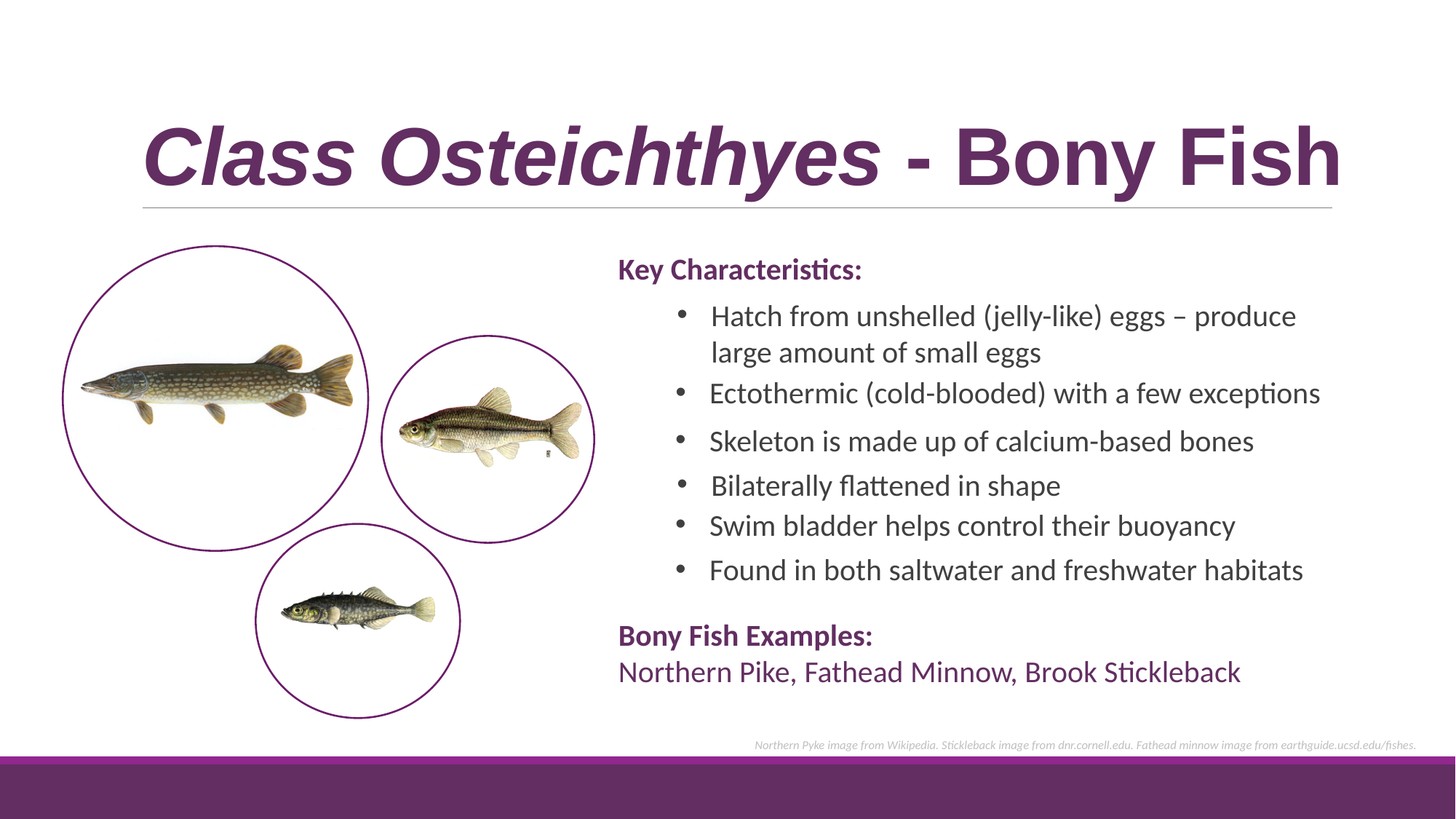

# Class Osteichthyes - Bony Fish
Key Characteristics:

Hatch from unshelled (jelly-like) eggs – produce large amount of small eggs

Ectothermic (cold-blooded) with a few exceptions
Skeleton is made up of calcium-based bones
Bilaterally flattened in shape
Swim bladder helps control their buoyancy

Found in both saltwater and freshwater habitats
Bony Fish Examples:
Northern Pike, Fathead Minnow, Brook Stickleback
Northern Pyke image from Wikipedia. Stickleback image from dnr.cornell.edu. Fathead minnow image from earthguide.ucsd.edu/fishes.